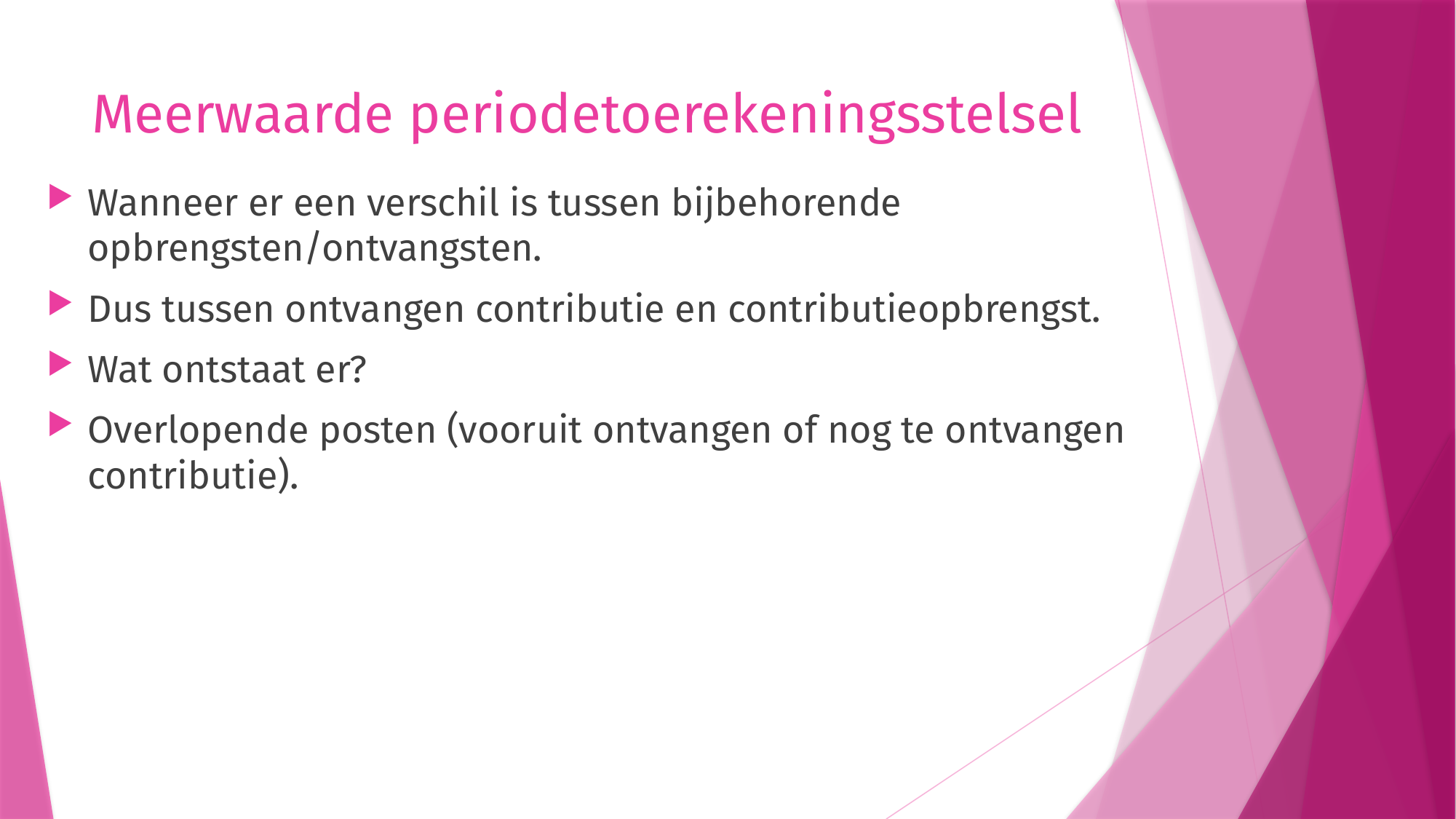

# Meerwaarde periodetoerekeningsstelsel
Wanneer er een verschil is tussen bijbehorende opbrengsten/ontvangsten.
Dus tussen ontvangen contributie en contributieopbrengst.
Wat ontstaat er?
Overlopende posten (vooruit ontvangen of nog te ontvangen contributie).